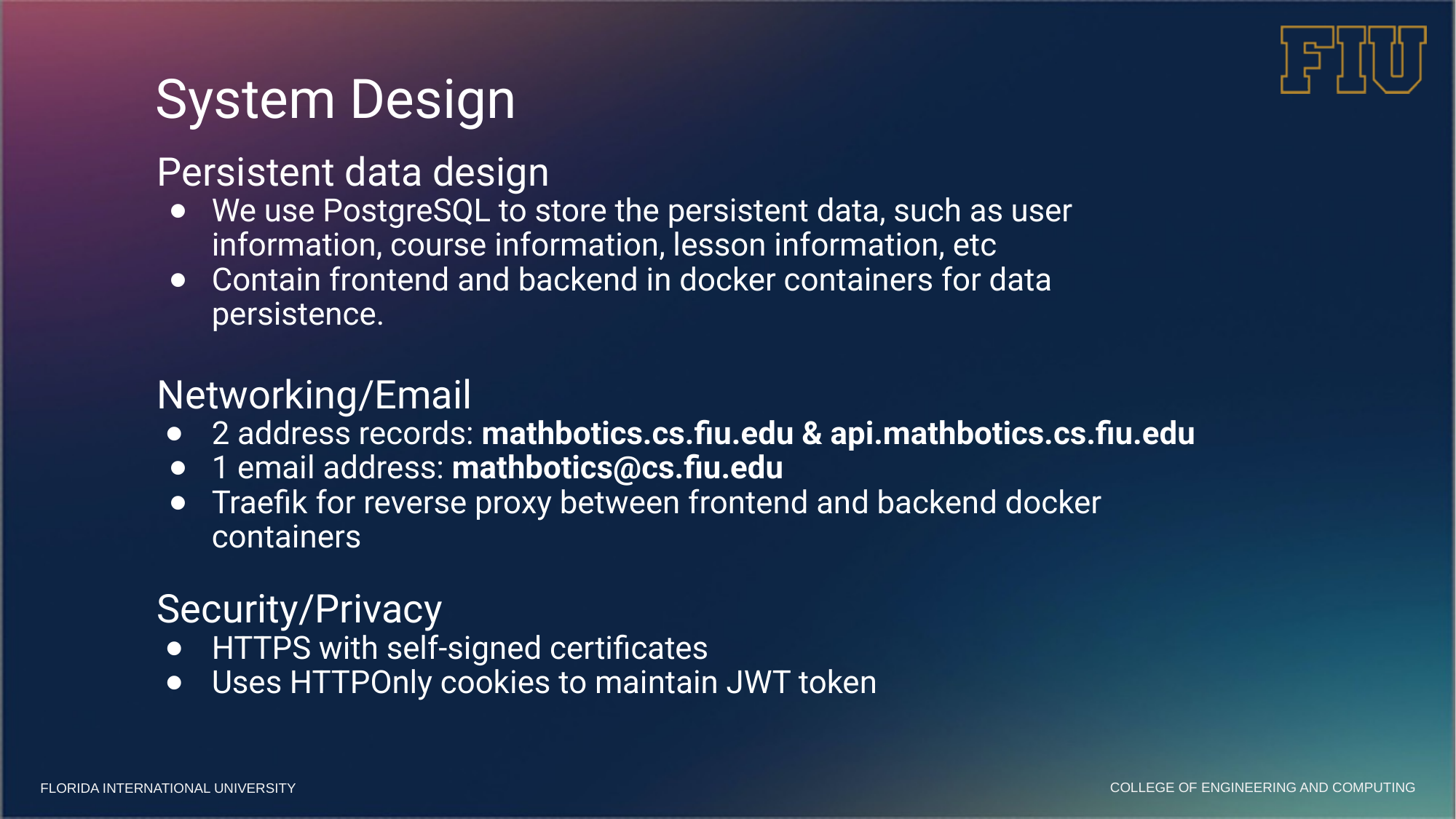

# System Design
Persistent data design
We use PostgreSQL to store the persistent data, such as user information, course information, lesson information, etc
Contain frontend and backend in docker containers for data persistence.

Networking/Email
2 address records: mathbotics.cs.fiu.edu & api.mathbotics.cs.fiu.edu
1 email address: mathbotics@cs.fiu.edu
Traefik for reverse proxy between frontend and backend docker containers

Security/Privacy
HTTPS with self-signed certificates
Uses HTTPOnly cookies to maintain JWT token